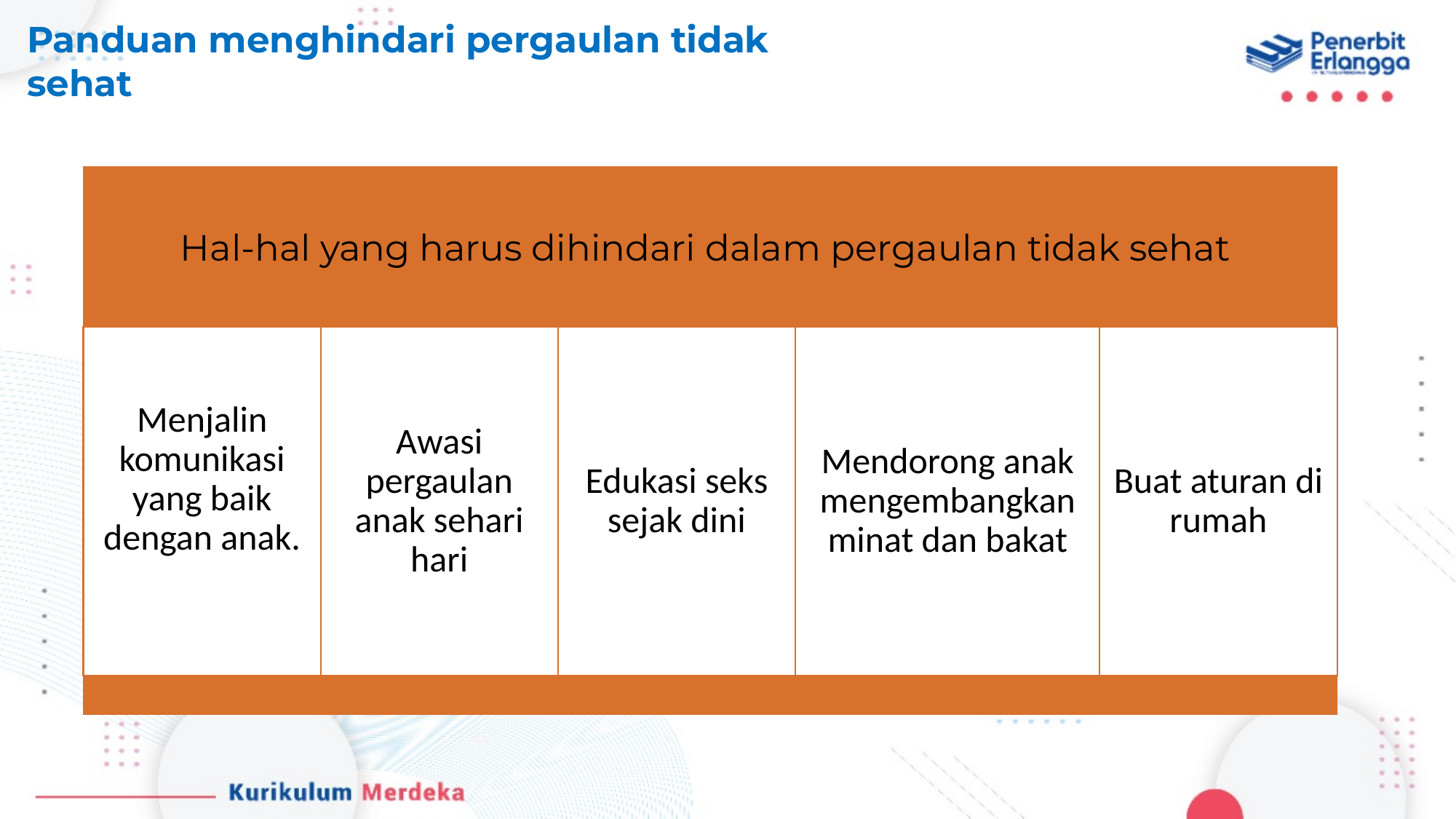

Panduan menghindari pergaulan tidak sehat
Hal-hal yang harus dihindari dalam pergaulan tidak sehat
Menjalin komunikasi yang baik dengan anak.
Awasi pergaulan anak sehari hari
Edukasi seks sejak dini
Mendorong anak mengembangkan minat dan bakat
Buat aturan di rumah